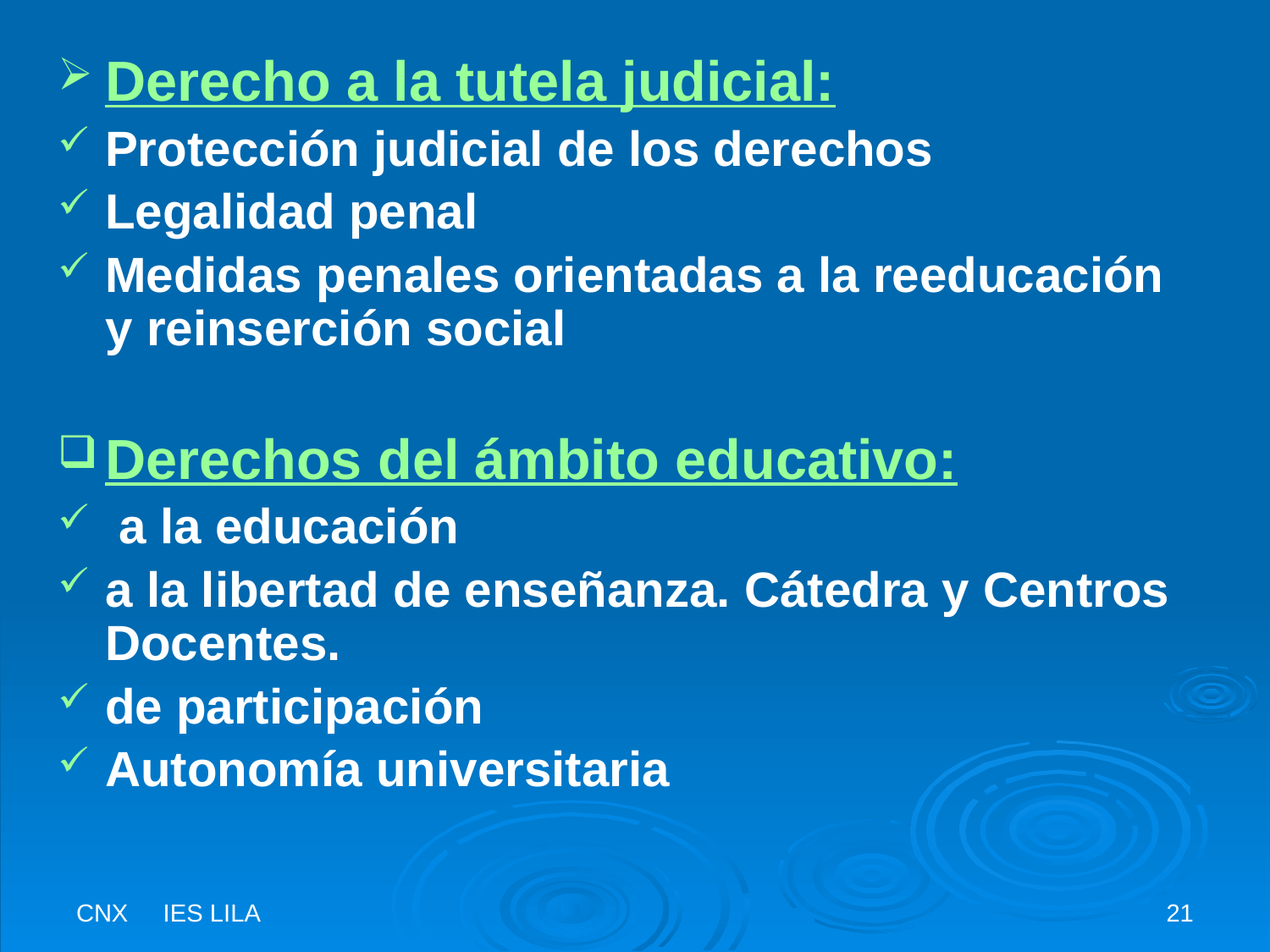

Derecho a la tutela judicial:
Protección judicial de los derechos
Legalidad penal
Medidas penales orientadas a la reeducación y reinserción social

Derechos del ámbito educativo:
 a la educación
a la libertad de enseñanza. Cátedra y Centros Docentes.
de participación
Autonomía universitaria
CNX     IES LILA
21